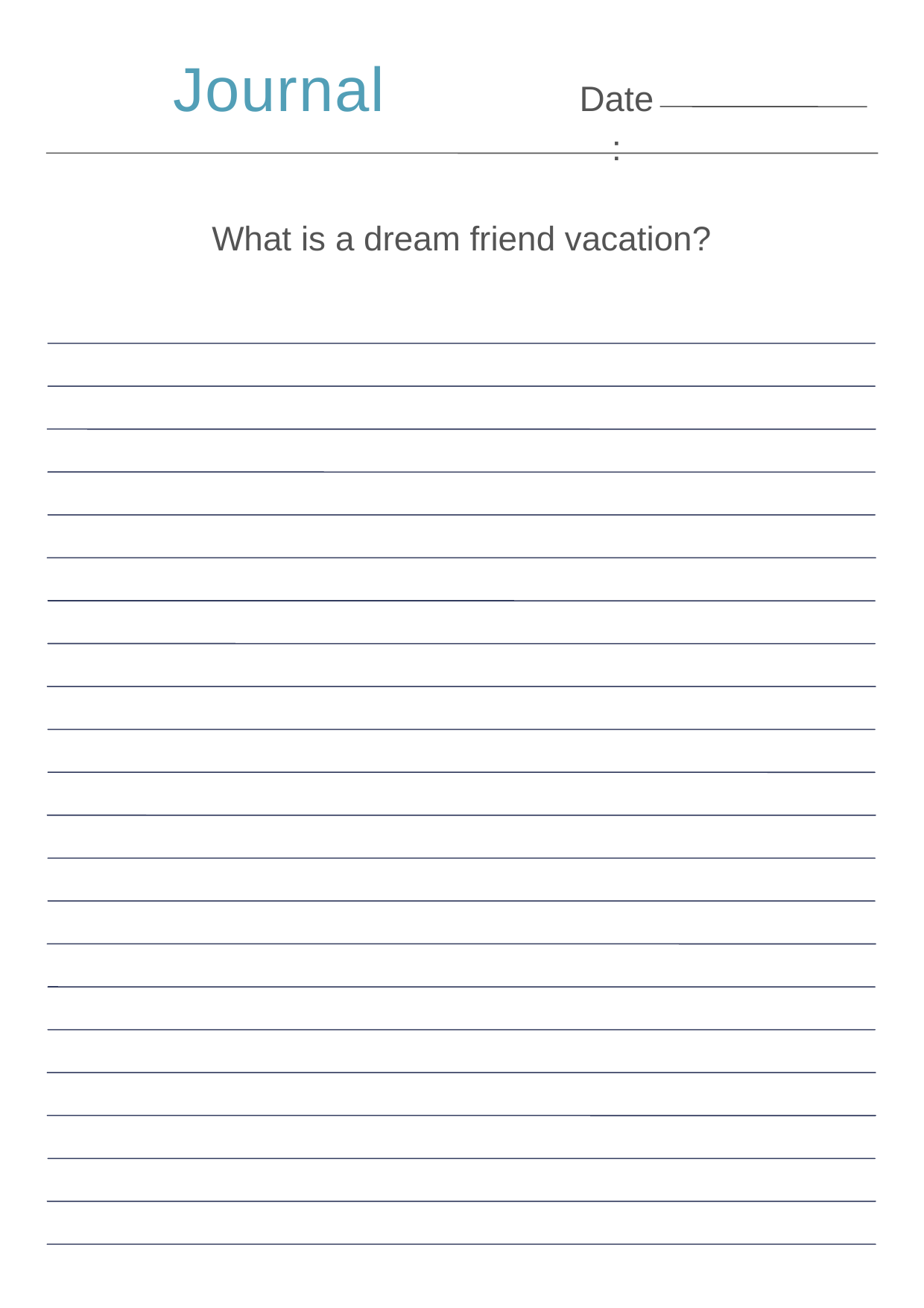

Journal
Date:

What is a dream friend vacation?